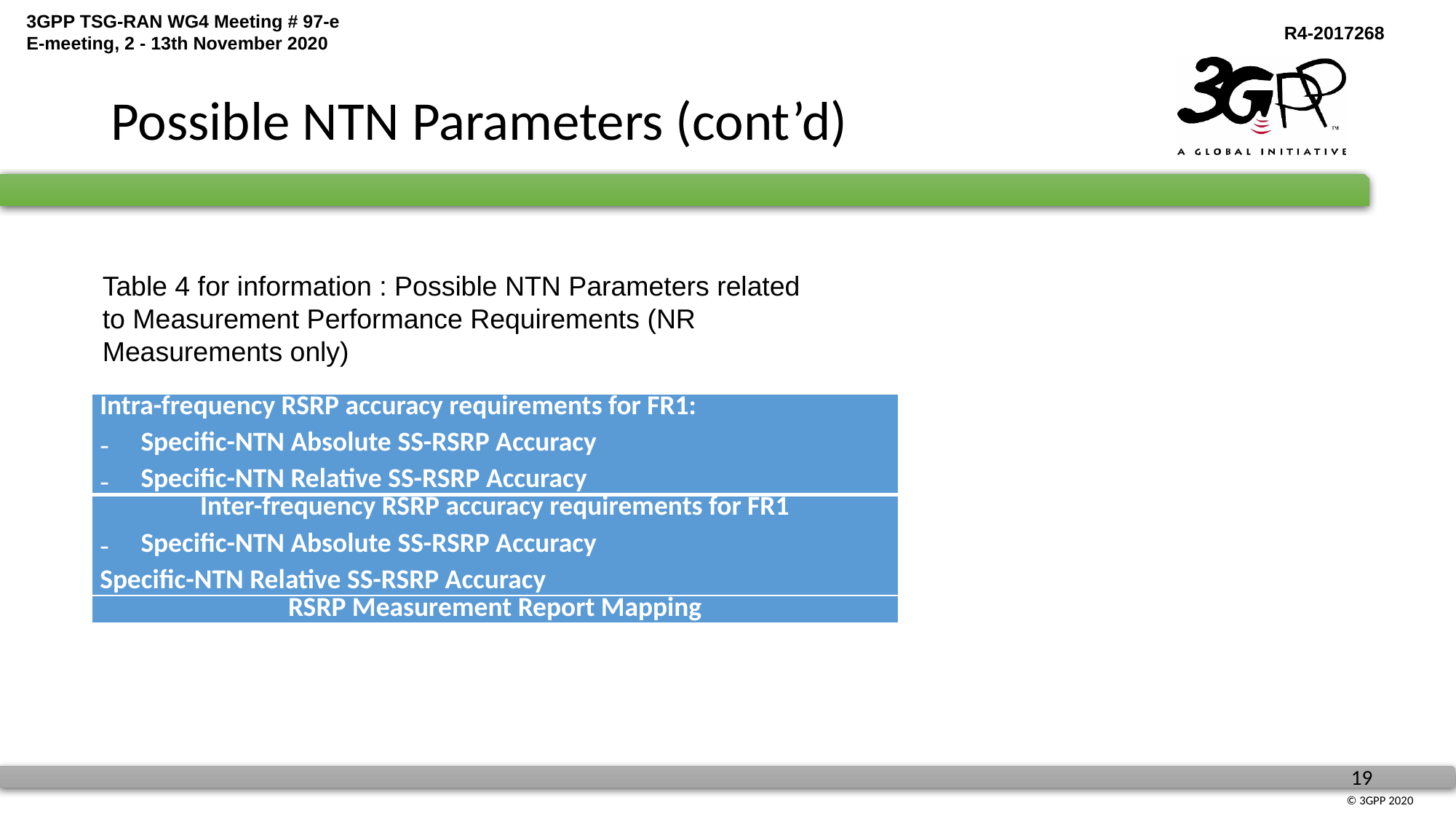

# Possible NTN Parameters (cont’d)
Table 4 for information : Possible NTN Parameters related to Measurement Performance Requirements (NR Measurements only)
| Intra-frequency RSRP accuracy requirements for FR1: Specific-NTN Absolute SS-RSRP Accuracy Specific-NTN Relative SS-RSRP Accuracy |
| --- |
| Inter-frequency RSRP accuracy requirements for FR1 Specific-NTN Absolute SS-RSRP Accuracy Specific-NTN Relative SS-RSRP Accuracy |
| RSRP Measurement Report Mapping |